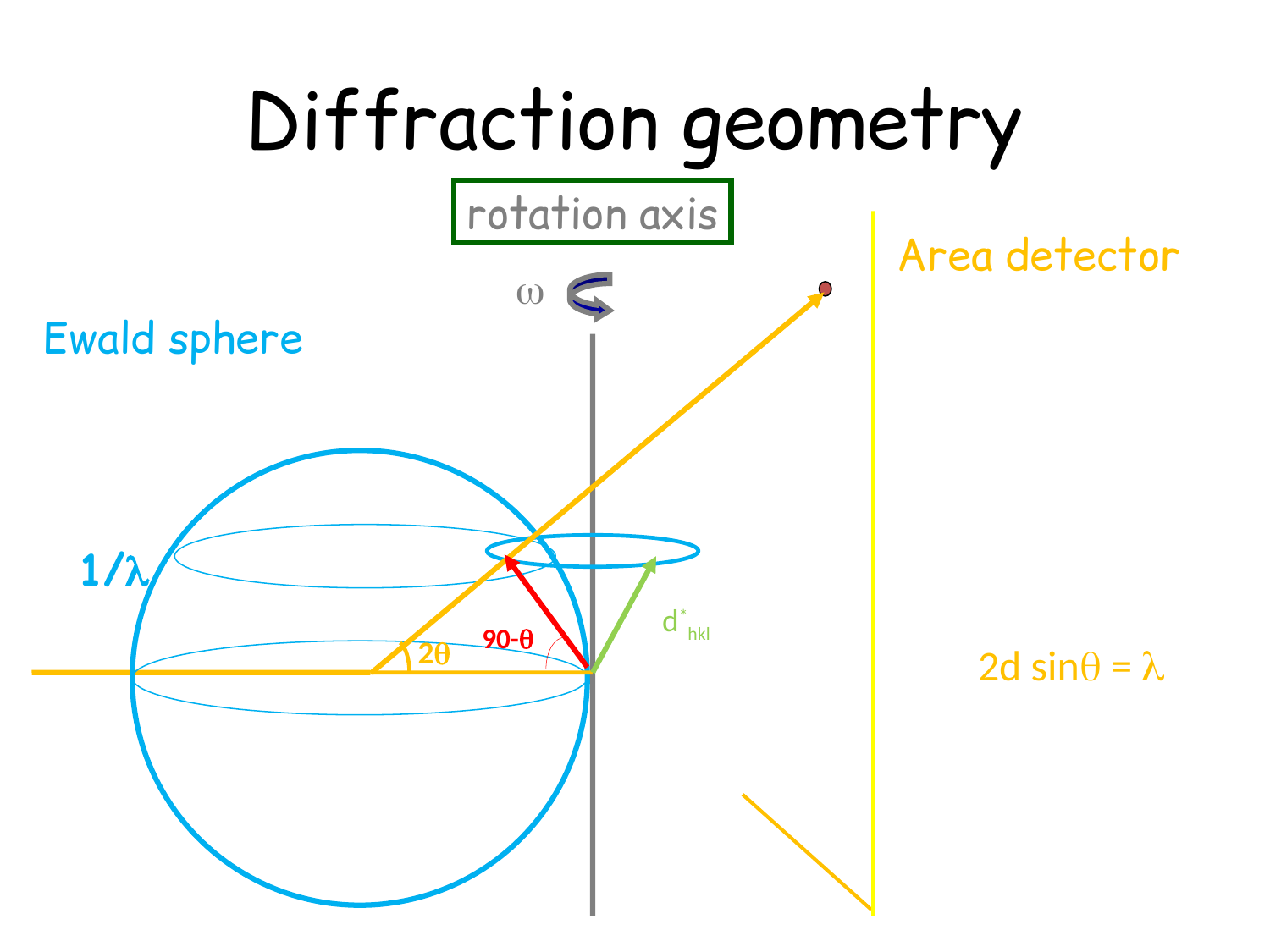

# Diffraction geometry
rotation axis

Area detector
ω

Ewald sphere

1/λ

d*hkl
90-θ
2θ
2d sinθ = λ